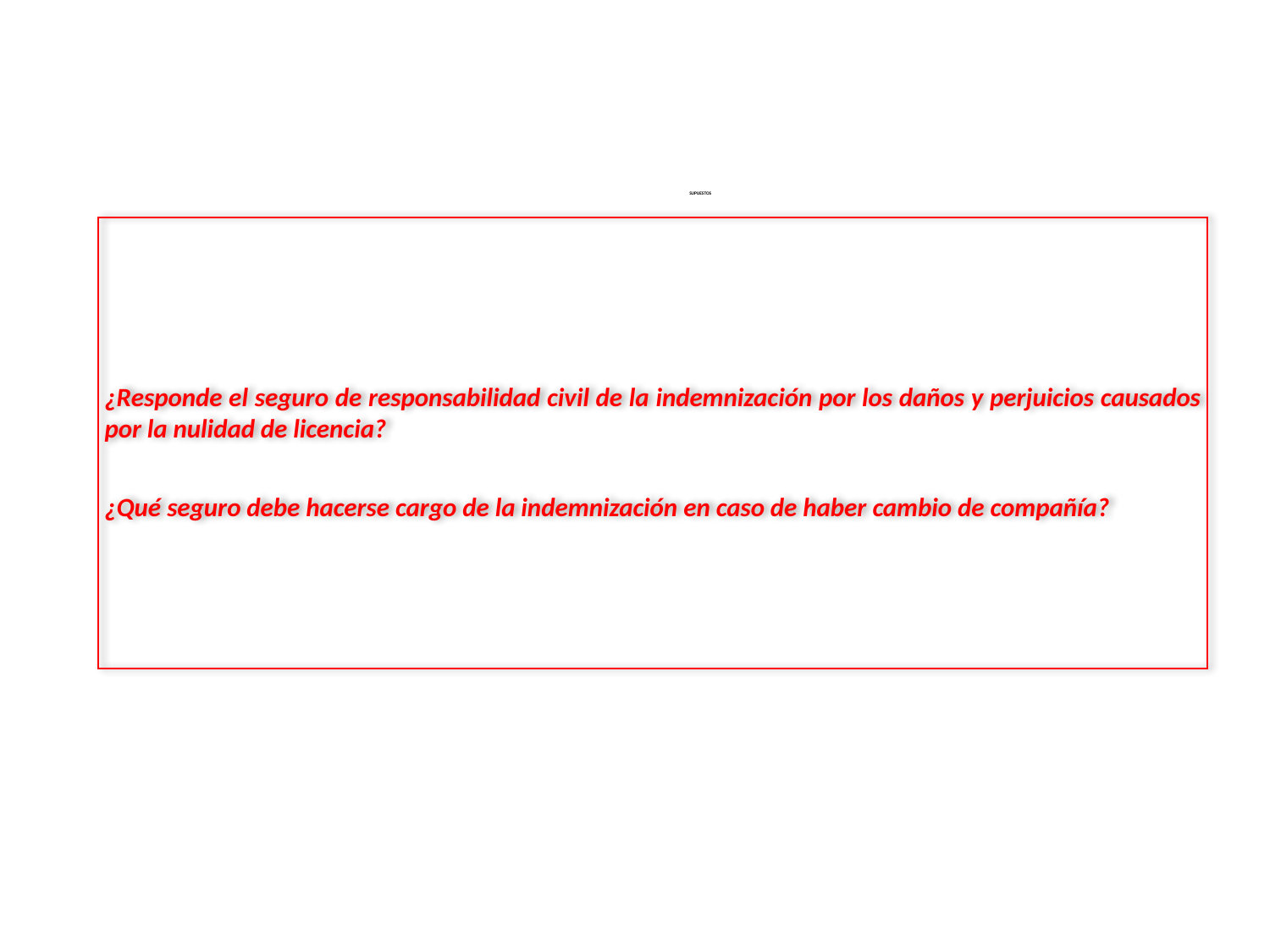

# SUPUESTOS

¿Responde el seguro de responsabilidad civil de la indemnización por los daños y perjuicios causados por la nulidad de licencia?

¿Qué seguro debe hacerse cargo de la indemnización en caso de haber cambio de compañía?